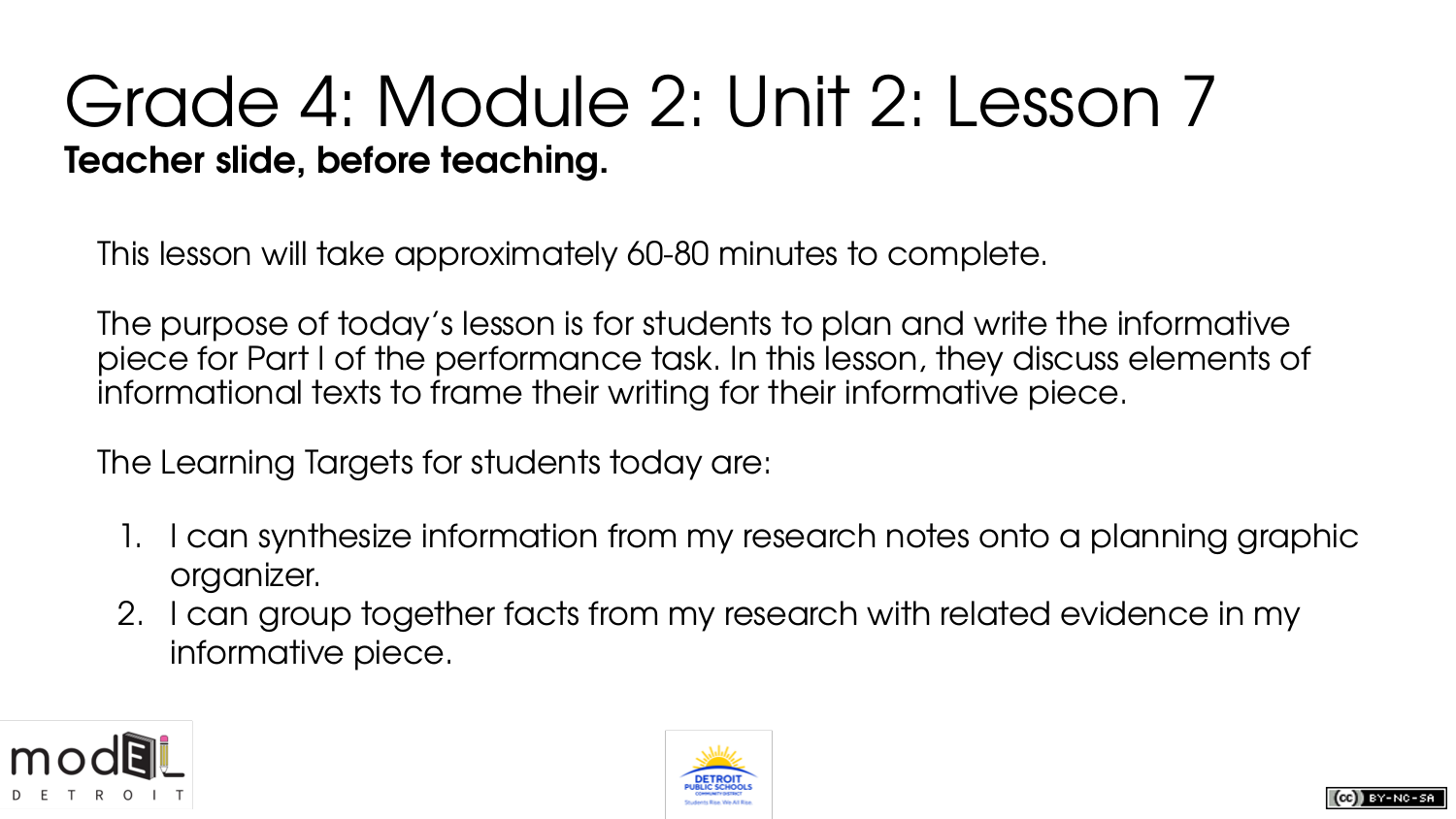

# Grade 4: Module 2: Unit 2: Lesson 7
Teacher slide, before teaching.
This lesson will take approximately 60-80 minutes to complete.

The purpose of today’s lesson is for students to plan and write the informative piece for Part I of the performance task. In this lesson, they discuss elements of informational texts to frame their writing for their informative piece.

The Learning Targets for students today are:
I can synthesize information from my research notes onto a planning graphic organizer.
I can group together facts from my research with related evidence in my informative piece.